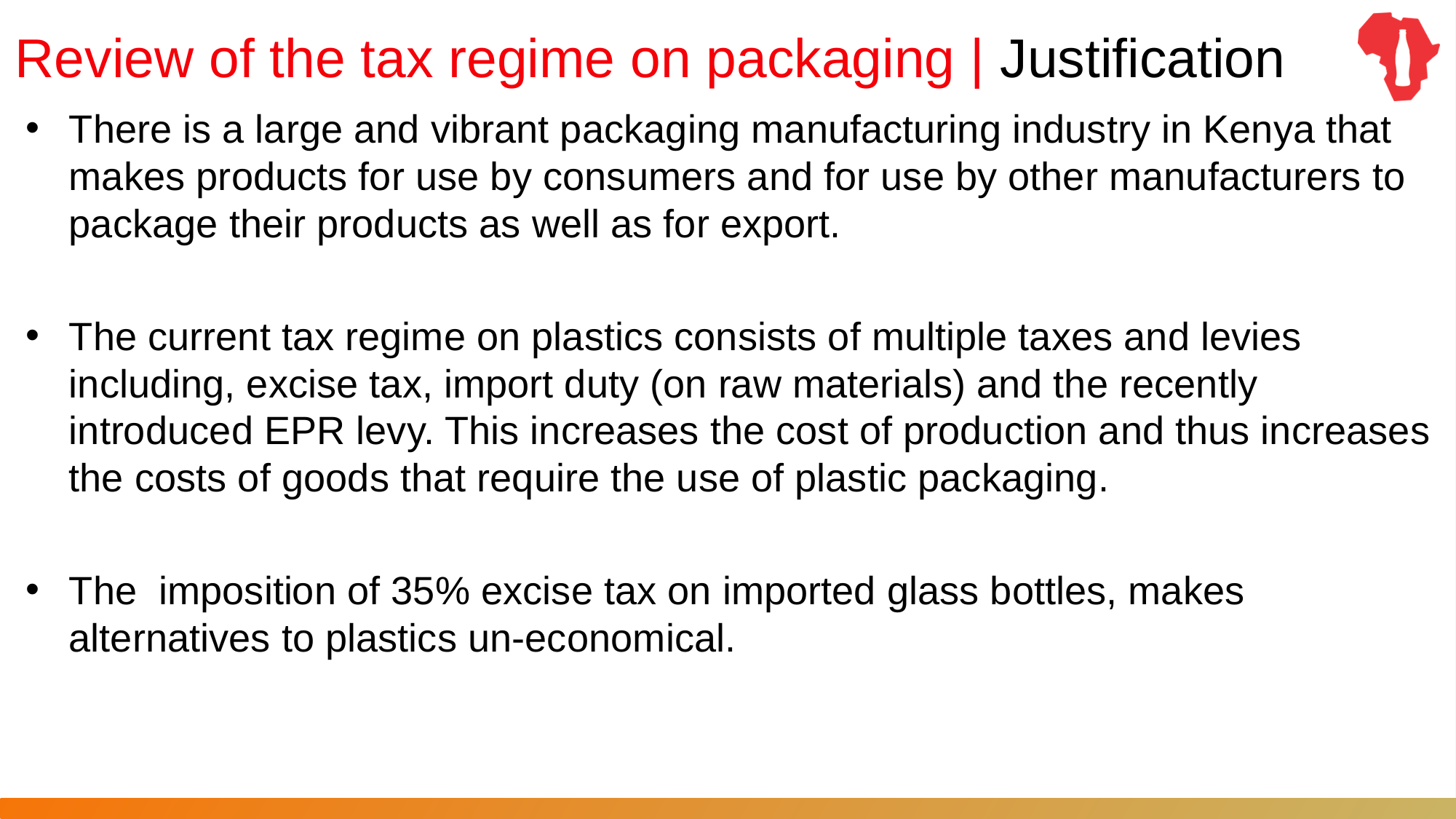

# Review of the tax regime on packaging | Justification
There is a large and vibrant packaging manufacturing industry in Kenya that makes products for use by consumers and for use by other manufacturers to package their products as well as for export.

The current tax regime on plastics consists of multiple taxes and levies including, excise tax, import duty (on raw materials) and the recently introduced EPR levy. This increases the cost of production and thus increases the costs of goods that require the use of plastic packaging.

The  imposition of 35% excise tax on imported glass bottles, makes alternatives to plastics un-economical.